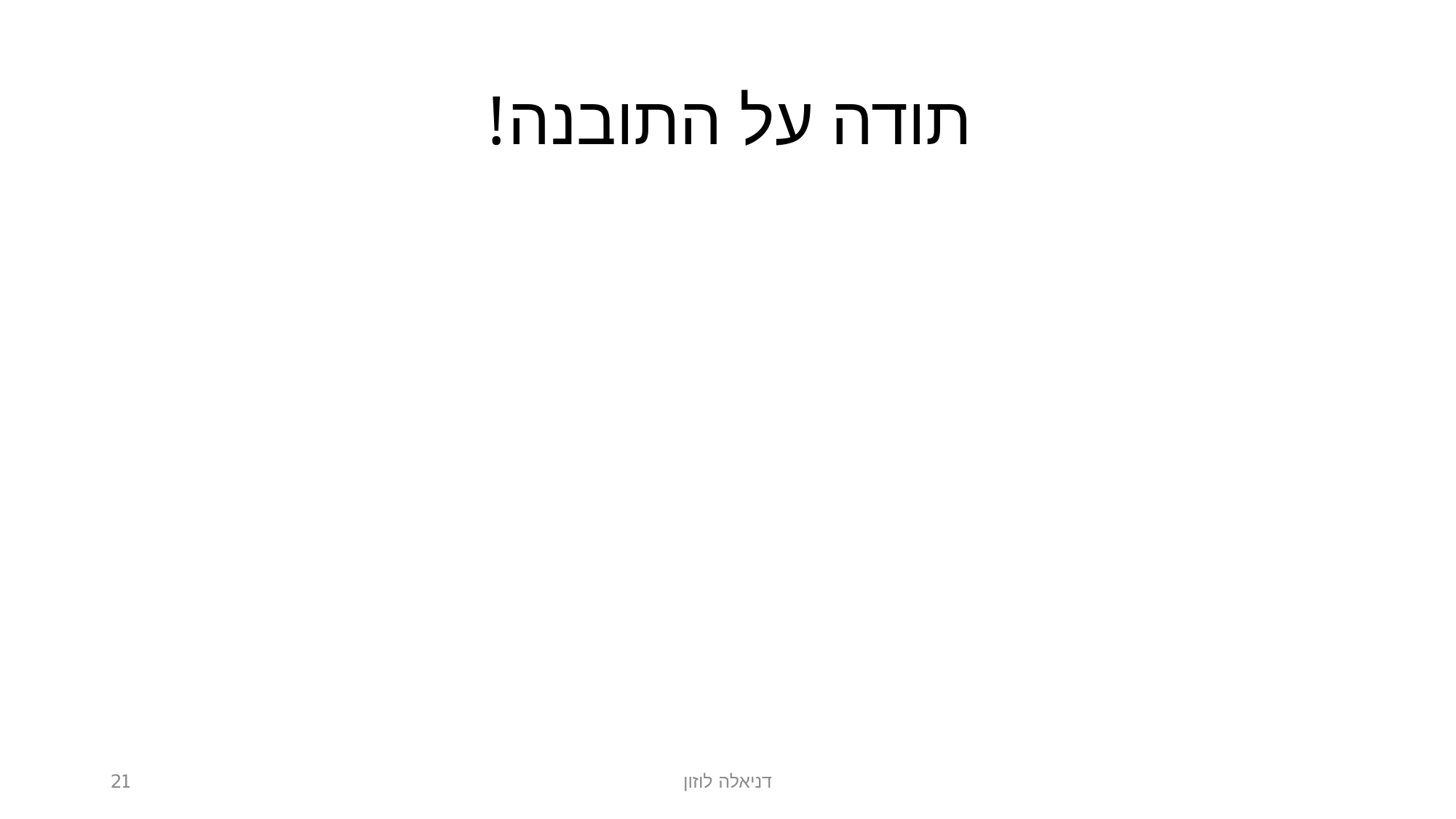

# תודה על התובנה!
21
דניאלה לוזון